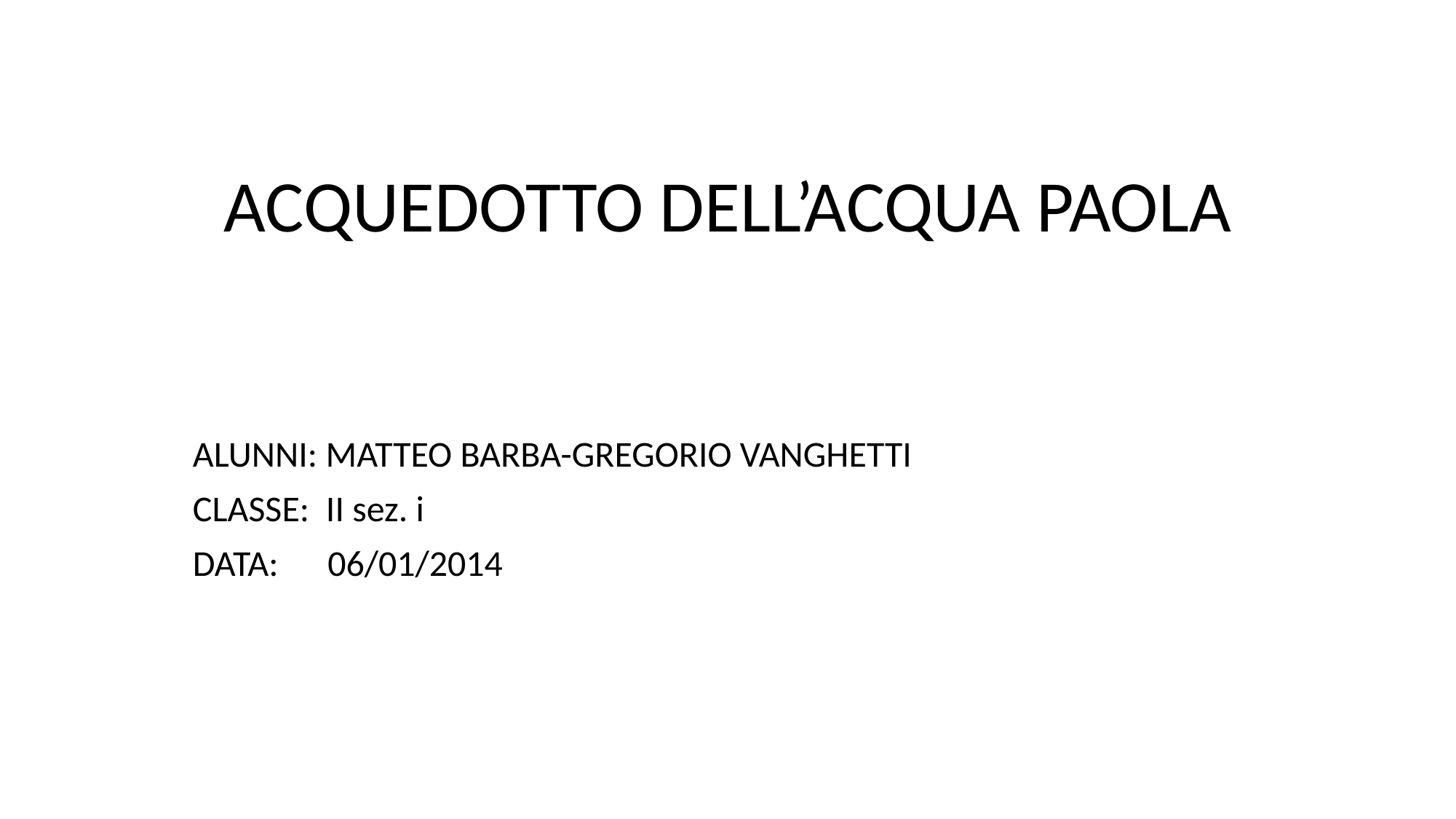

# ACQUEDOTTO DELL’ACQUA PAOLA
ALUNNI: MATTEO BARBA-GREGORIO VANGHETTI
CLASSE:  II sez. i
DATA:      06/01/2014